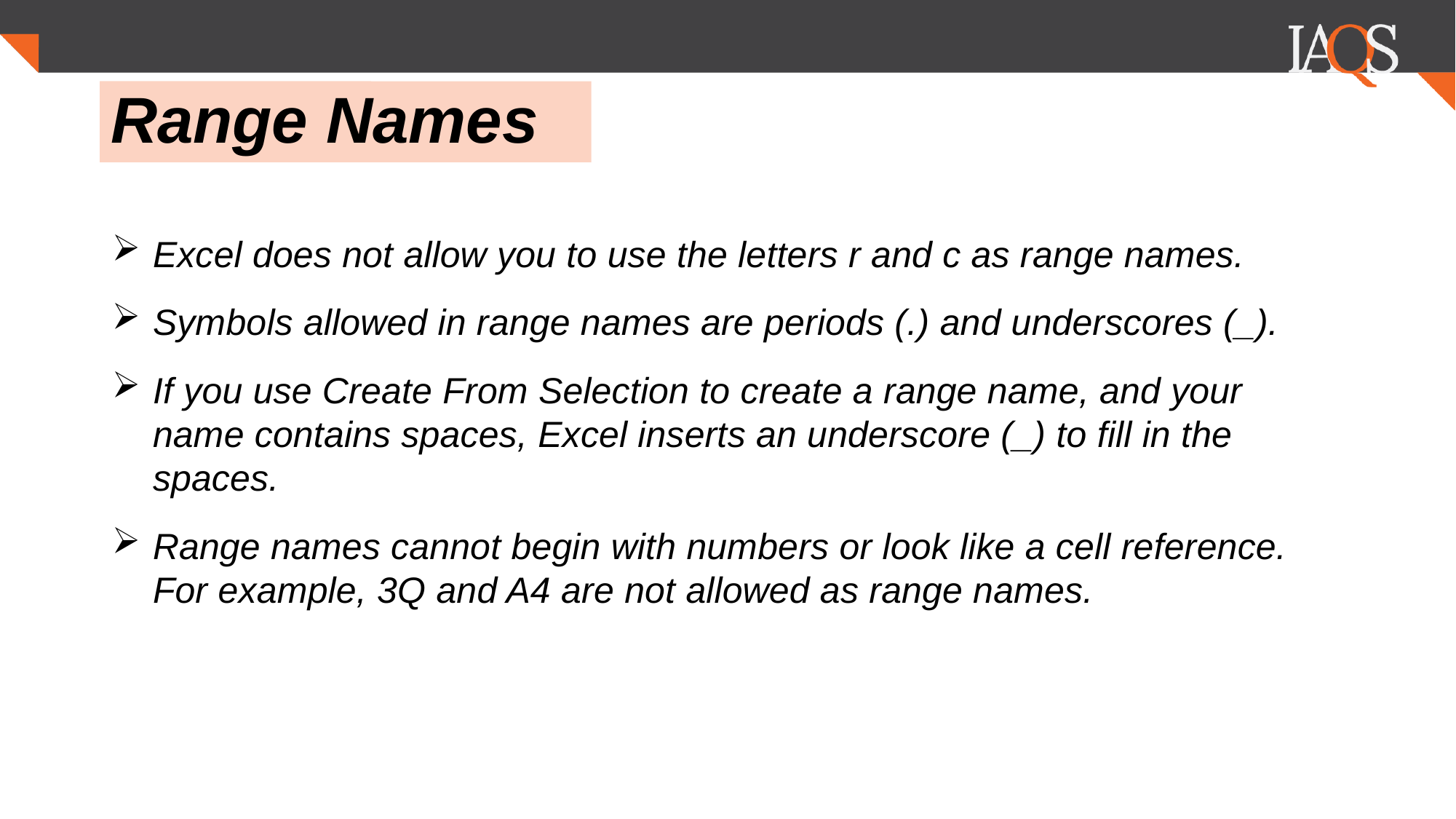

.
# Range Names

Excel does not allow you to use the letters r and c as range names.
Symbols allowed in range names are periods (.) and underscores (_).
If you use Create From Selection to create a range name, and your name contains spaces, Excel inserts an underscore (_) to fill in the spaces.
Range names cannot begin with numbers or look like a cell reference. For example, 3Q and A4 are not allowed as range names.